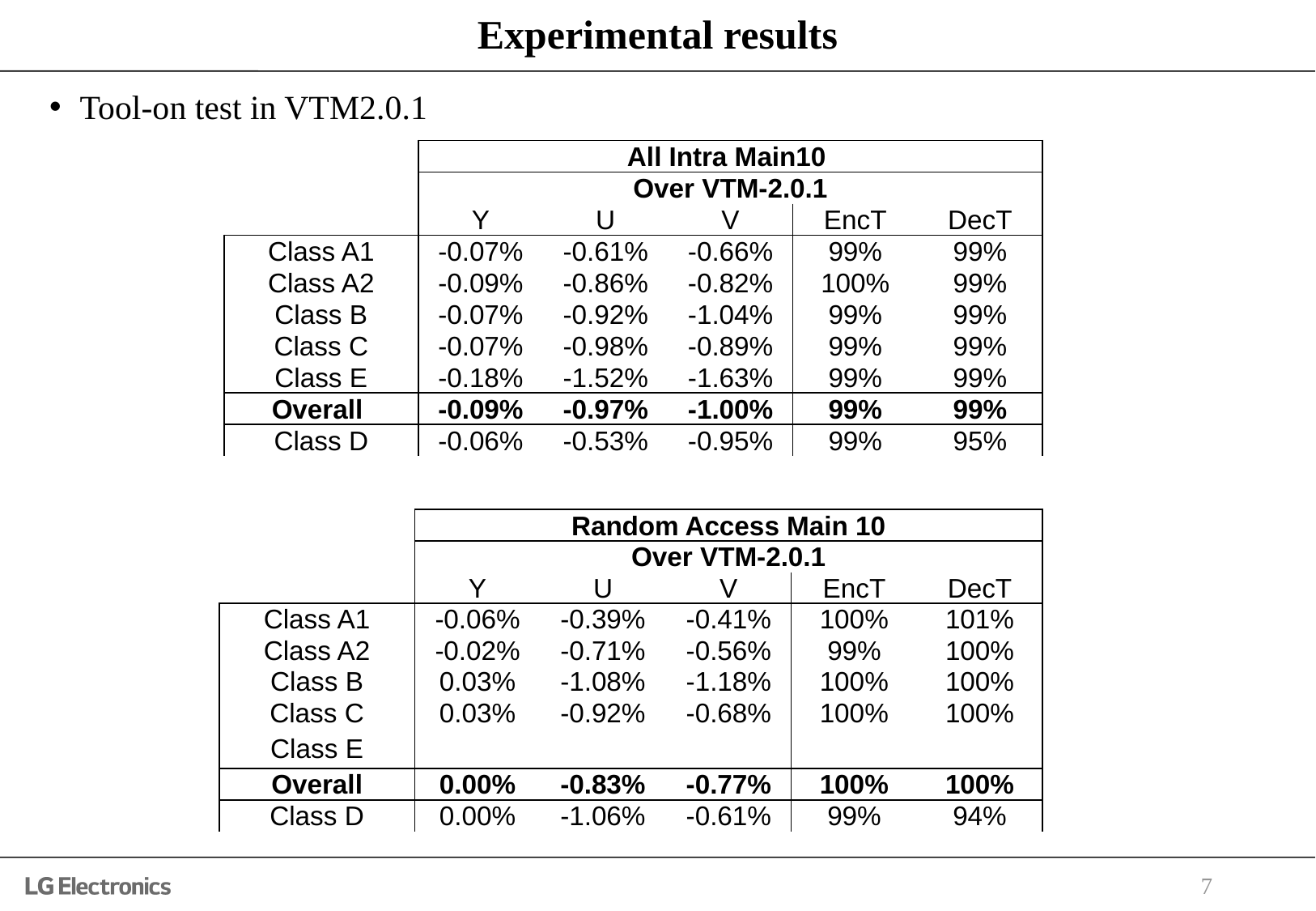

# Experimental results
Tool-on test in VTM2.0.1

|  | All Intra Main10 |  |  |  |  |
| --- | --- | --- | --- | --- | --- |
|  | Over VTM-2.0.1 |  |  |  |  |
|  | Y | U | V | EncT | DecT |
| Class A1 | -0.07% | -0.61% | -0.66% | 99% | 99% |
| Class A2 | -0.09% | -0.86% | -0.82% | 100% | 99% |
| Class B | -0.07% | -0.92% | -1.04% | 99% | 99% |
| Class C | -0.07% | -0.98% | -0.89% | 99% | 99% |
| Class E | -0.18% | -1.52% | -1.63% | 99% | 99% |
| Overall | -0.09% | -0.97% | -1.00% | 99% | 99% |
| Class D | -0.06% | -0.53% | -0.95% | 99% | 95% |
|  | Random Access Main 10 |  |  |  |  |
| --- | --- | --- | --- | --- | --- |
|  | Over VTM-2.0.1 |  |  |  |  |
|  | Y | U | V | EncT | DecT |
| Class A1 | -0.06% | -0.39% | -0.41% | 100% | 101% |
| Class A2 | -0.02% | -0.71% | -0.56% | 99% | 100% |
| Class B | 0.03% | -1.08% | -1.18% | 100% | 100% |
| Class C | 0.03% | -0.92% | -0.68% | 100% | 100% |
| Class E |  |  |  |  |  |
| Overall | 0.00% | -0.83% | -0.77% | 100% | 100% |
| Class D | 0.00% | -1.06% | -0.61% | 99% | 94% |
7